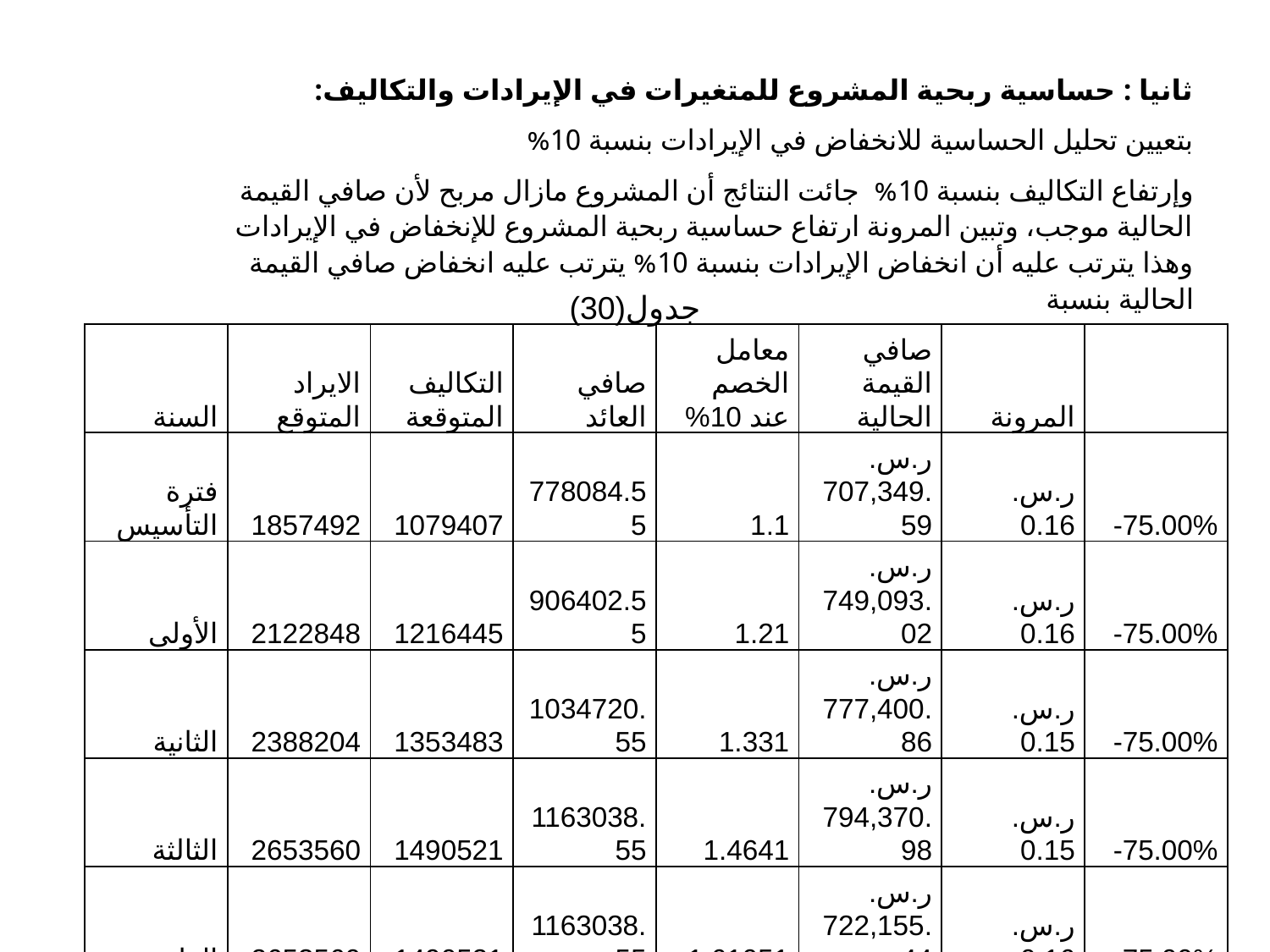

ثانيا : حساسية ربحية المشروع للمتغيرات في الإيرادات والتكاليف:
بتعيين تحليل الحساسية للانخفاض في الإيرادات بنسبة 10%
وإرتفاع التكاليف بنسبة 10%  جائت النتائج أن المشروع مازال مربح لأن صافي القيمة الحالية موجب، وتبين المرونة ارتفاع حساسية ربحية المشروع للإنخفاض في الإيرادات وهذا يترتب عليه أن انخفاض الإيرادات بنسبة 10% يترتب عليه انخفاض صافي القيمة الحالية بنسبة
جدول(30)
| السنة | الايراد المتوقع | التكاليف المتوقعة | صافي العائد | معامل الخصم عند 10% | صافي القيمة الحالية | المرونة |  |
| --- | --- | --- | --- | --- | --- | --- | --- |
| فترة التأسيس | 1857492 | 1079407 | 778084.55 | 1.1 | ر.س.‏ 707,349.59 | ر.س.‏ 0.16 | -75.00% |
| الأولى | 2122848 | 1216445 | 906402.55 | 1.21 | ر.س.‏ 749,093.02 | ر.س.‏ 0.16 | -75.00% |
| الثانية | 2388204 | 1353483 | 1034720.55 | 1.331 | ر.س.‏ 777,400.86 | ر.س.‏ 0.15 | -75.00% |
| الثالثة | 2653560 | 1490521 | 1163038.55 | 1.4641 | ر.س.‏ 794,370.98 | ر.س.‏ 0.15 | -75.00% |
| الرابعة | 2653560 | 1490521 | 1163038.55 | 1.61051 | ر.س.‏ 722,155.44 | ر.س.‏ 0.16 | -75.00% |